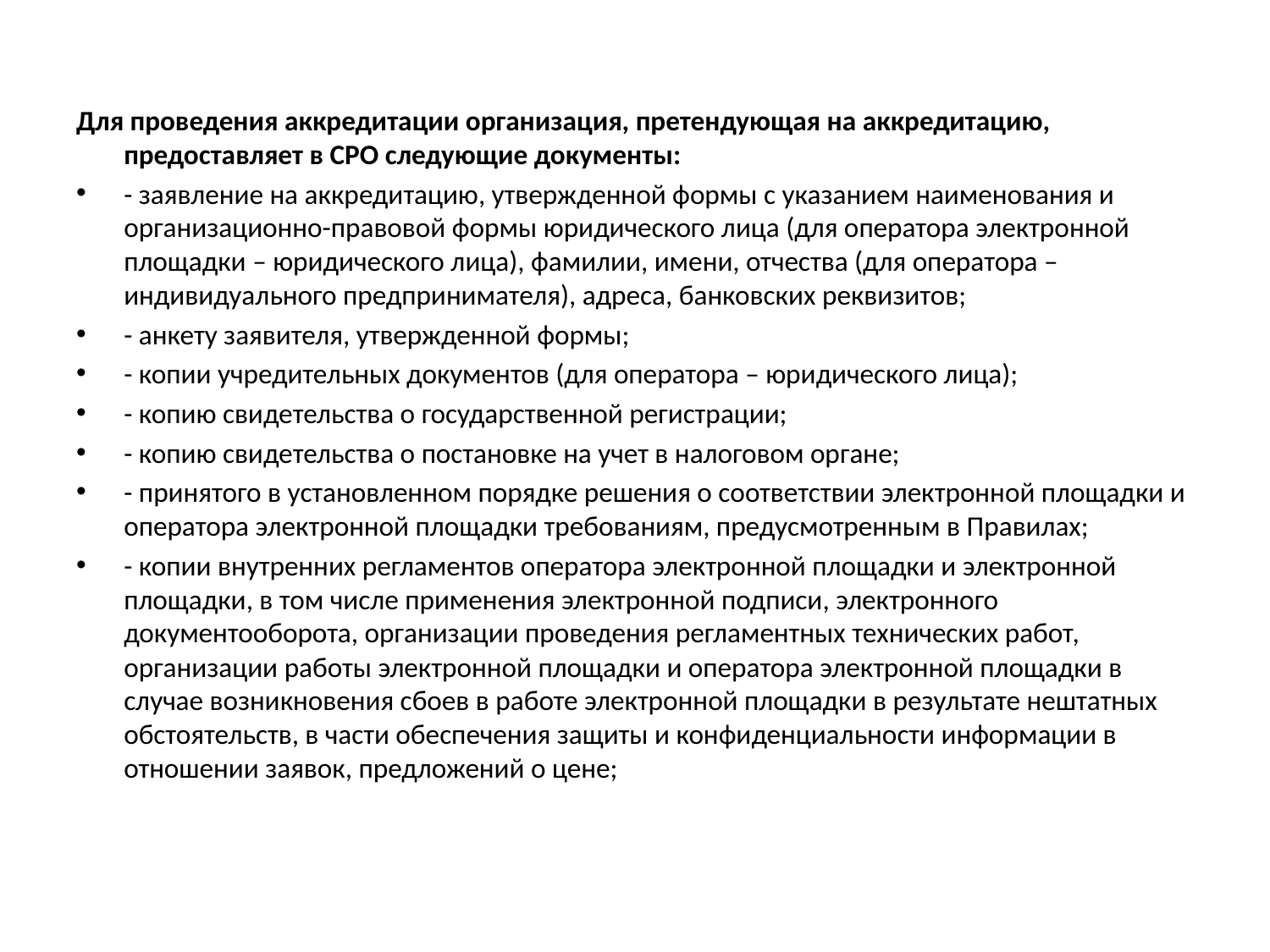

#
Для проведения аккредитации организация, претендующая на аккредитацию, предоставляет в СРО следующие документы:
- заявление на аккредитацию, утвержденной формы с указанием наименования и организационно-правовой формы юридического лица (для оператора электронной площадки – юридического лица), фамилии, имени, отчества (для оператора – индивидуального предпринимателя), адреса, банковских реквизитов;
- анкету заявителя, утвержденной формы;
- копии учредительных документов (для оператора – юридического лица);
- копию свидетельства о государственной регистрации;
- копию свидетельства о постановке на учет в налоговом органе;
- принятого в установленном порядке решения о соответствии электронной площадки и оператора электронной площадки требованиям, предусмотренным в Правилах;
- копии внутренних регламентов оператора электронной площадки и электронной площадки, в том числе применения электронной подписи, электронного документооборота, организации проведения регламентных технических работ, организации работы электронной площадки и оператора электронной площадки в случае возникновения сбоев в работе электронной площадки в результате нештатных обстоятельств, в части обеспечения защиты и конфиденциальности информации в отношении заявок, предложений о цене;